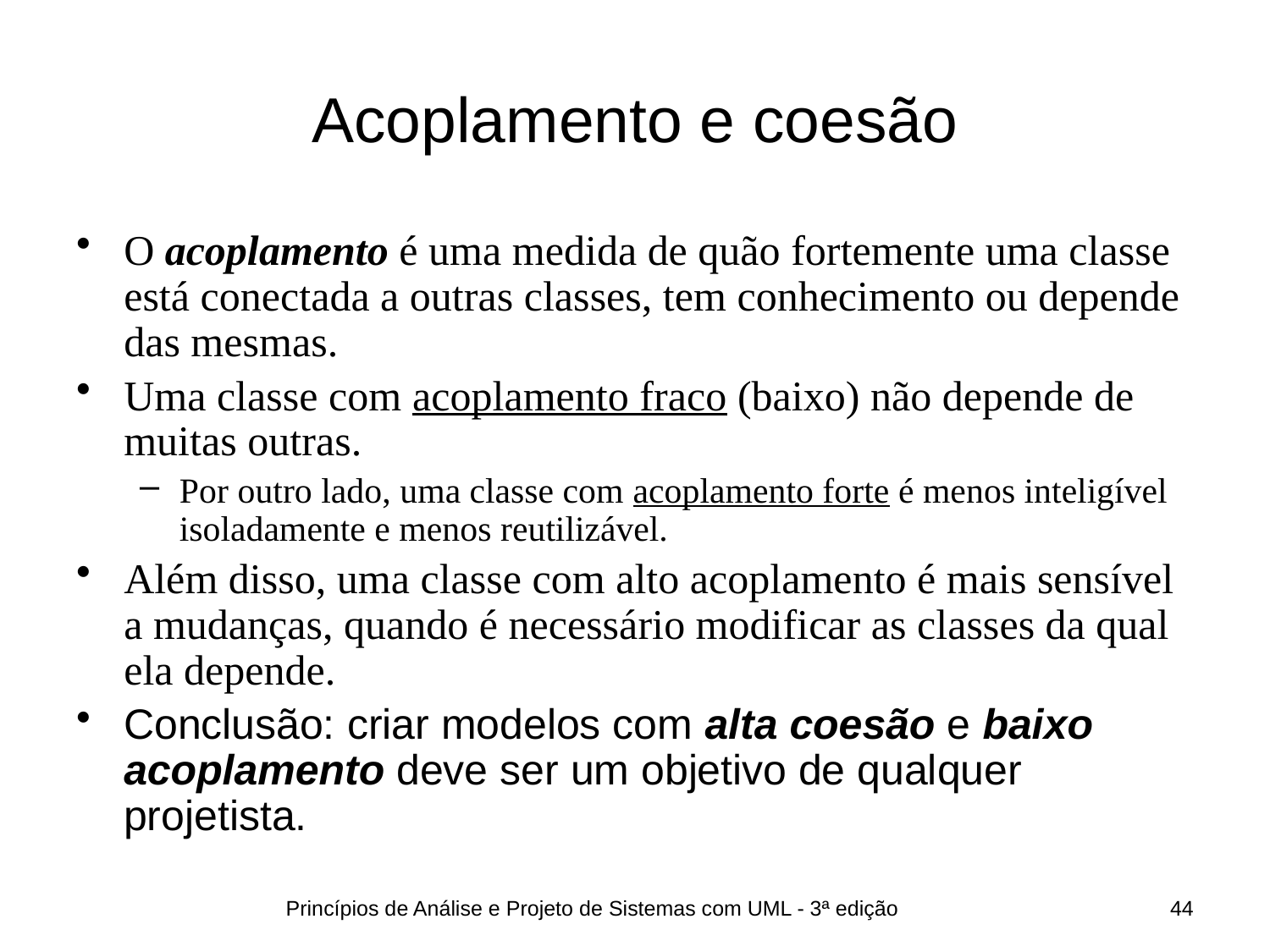

# Acoplamento e coesão
O acoplamento é uma medida de quão fortemente uma classe está conectada a outras classes, tem conhecimento ou depende das mesmas.
Uma classe com acoplamento fraco (baixo) não depende de muitas outras.
Por outro lado, uma classe com acoplamento forte é menos inteligível isoladamente e menos reutilizável.
Além disso, uma classe com alto acoplamento é mais sensível a mudanças, quando é necessário modificar as classes da qual ela depende.
Conclusão: criar modelos com alta coesão e baixo acoplamento deve ser um objetivo de qualquer projetista.
Princípios de Análise e Projeto de Sistemas com UML - 3ª edição
44